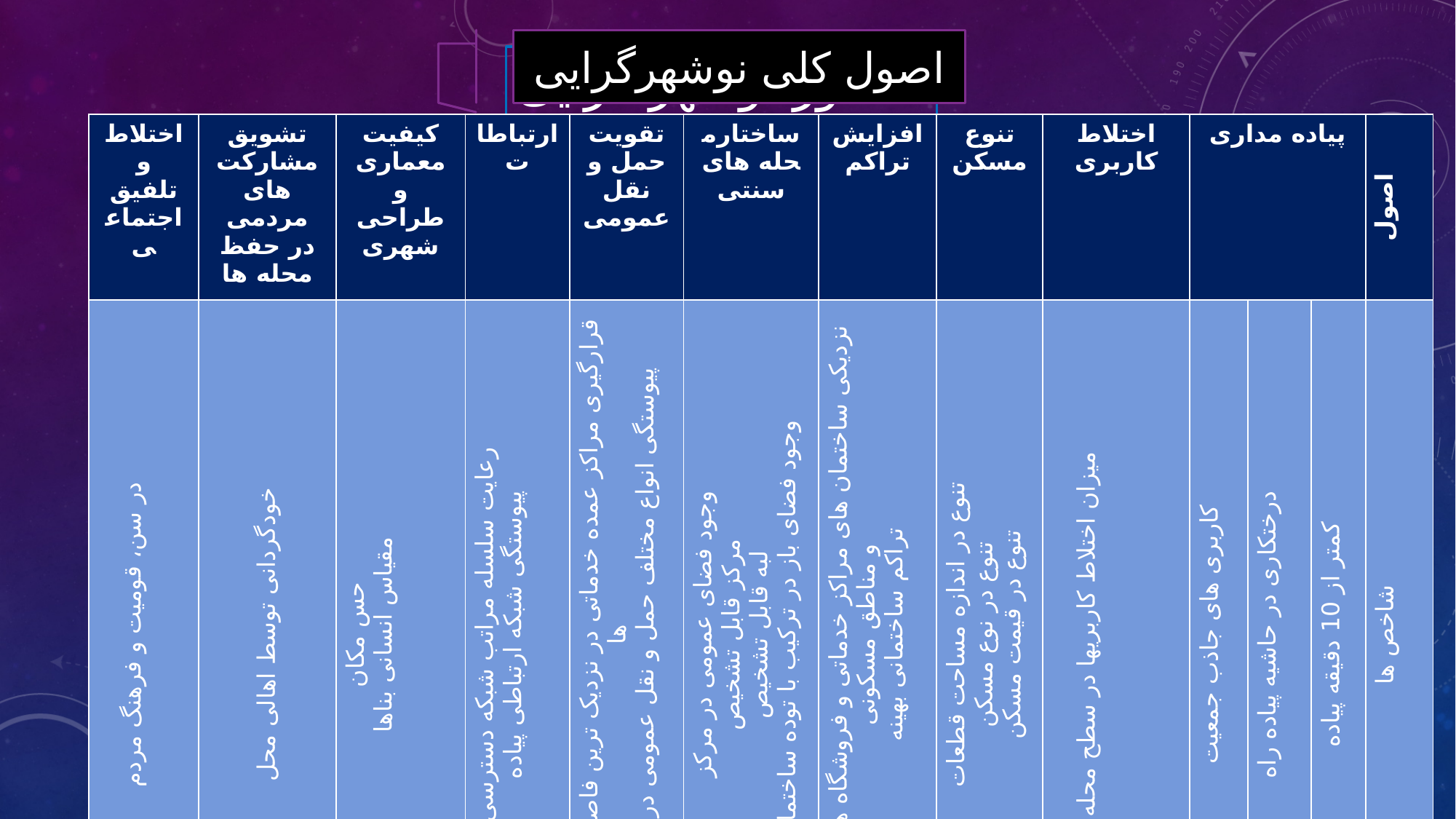

اصول کلی نوشهرگرایی
منشور نوشهر گرایی
| اختلاط و تلفیق اجتماعی | تشویق مشارکت های مردمی در حفظ محله ها | کیفیت معماری و طراحی شهری | ارتباطات | تقویت حمل و نقل عمومی | ساختارمحله های سنتی | افزایش تراکم | تنوع مسکن | اختلاط کاربری | پیاده مداری |  |  | اصول |
| --- | --- | --- | --- | --- | --- | --- | --- | --- | --- | --- | --- | --- |
| در سن، قومیت و فرهنگ مردم | خودگردانی توسط اهالی محل | حس مکان مقیاس انسانی بناها | رعایت سلسله مراتب شبکه دسترسی پیوستگی شبکه ارتباطی پیاده | قرارگیری مراکز عمده خدماتی در نزدیک ترین فاصله از ایستگاه ها پیوستگی انواع مختلف حمل و نقل عمومی در محدوده | وجود فضای عمومی در مرکز مرکز قابل تشخیص لبه قابل تشخیص وجود فضای باز در ترکیب با توده ساختمانی | نزدیکی ساختمان های مراکز خدماتی و فروشگاه ها و مغازه ها و مناطق مسکونی تراکم ساختمانی بهینه | تنوع در اندازه مساحت قطعات تنوع در نوع مسکن تنوع در قیمت مسکن | میزان اختلاط کاربریها در سطح محله | کاربری های جاذب جمعیت | درختکاری در حاشیه پیاده راه | کمتر از 10 دقیقه پیاده | شاخص ها |
مهمترین سندی که به تشریح محتوای نظری جنبش نوشهرگرایی می پردازد

بیانیه ای در مقابل منشور آتن

این منشور تمامی سطوح قابل بررسی در ارتباط با اجتماعات انسانی را مورد بررسی قرار می دهد